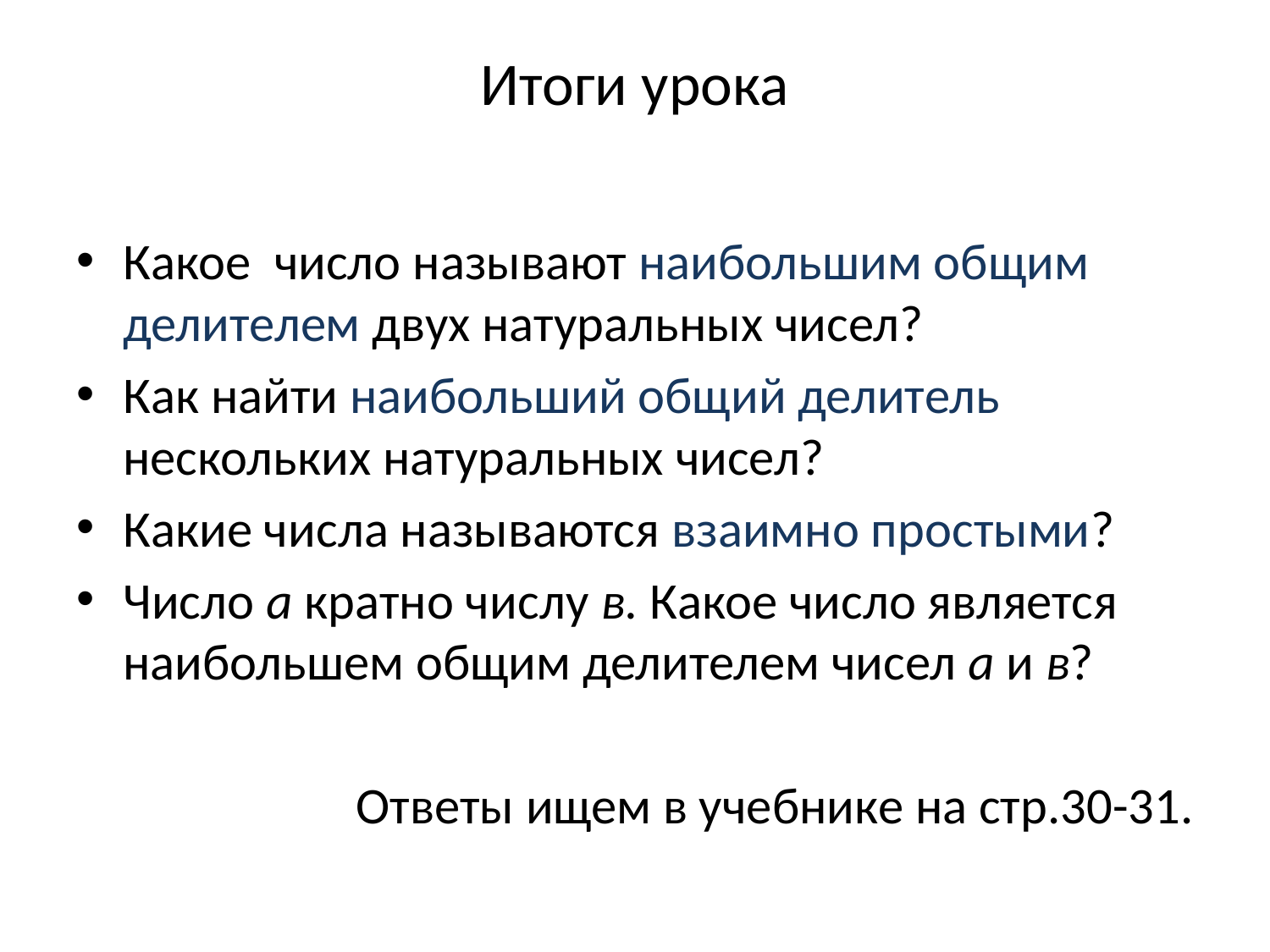

# Итоги урока
Какое  число называют наибольшим общим делителем двух натуральных чисел?
Как найти наибольший общий делитель нескольких натуральных чисел?
Какие числа называются взаимно простыми?
Число а кратно числу в. Какое число является наибольшем общим делителем чисел а и в?

Ответы ищем в учебнике на стр.30-31.